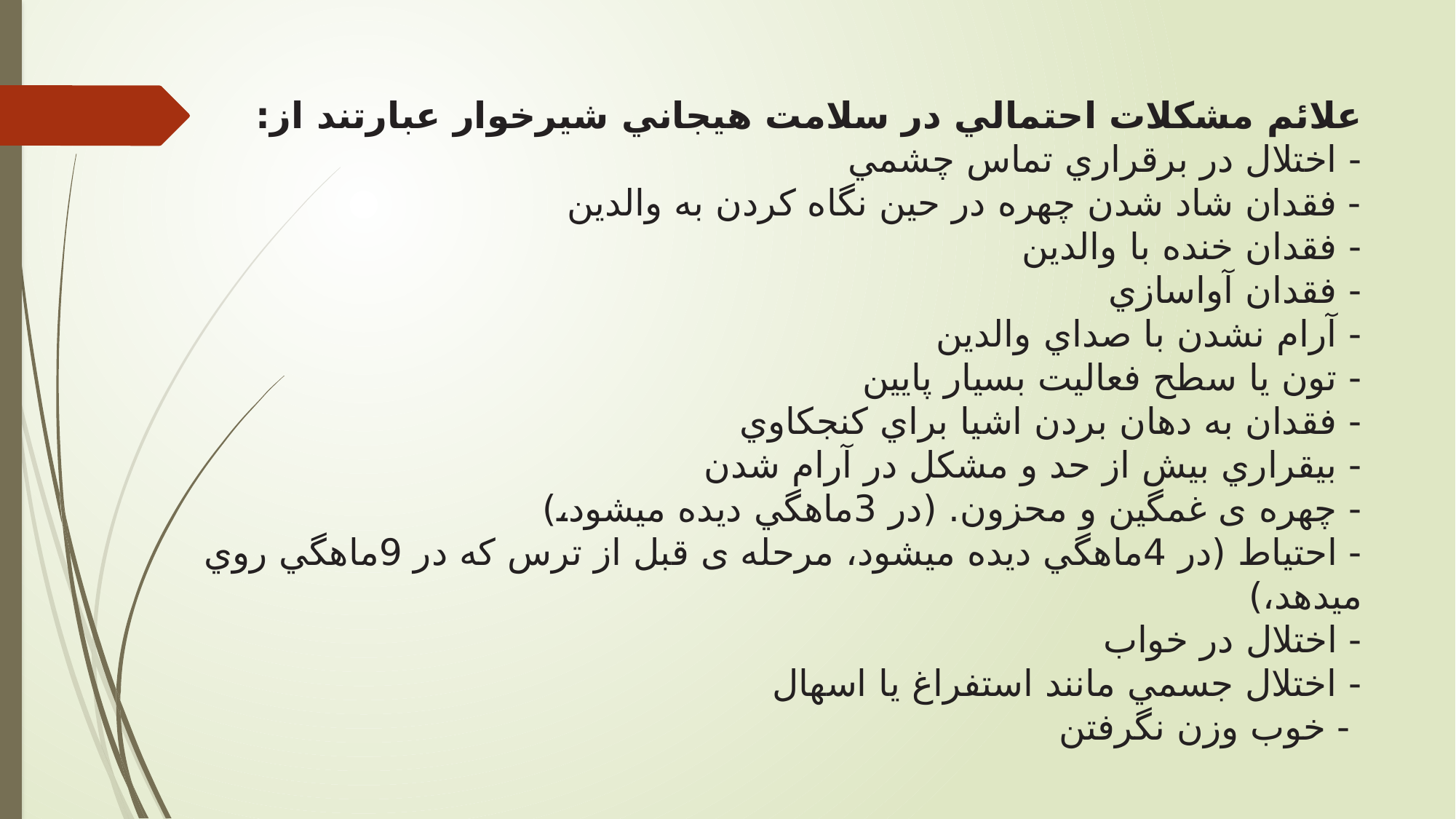

علائم مشکلات احتمالي در سلامت هیجاني شیرخوار عبارتند از:
- اختلال در برقراري تماس چشمي
- فقدان شاد شدن چهره در حین نگاه کردن به والدین
- فقدان خنده با والدین
- فقدان آواسازي
- آرام نشدن با صداي والدین
- تون یا سطح فعالیت بسیار پایین
- فقدان به دهان بردن اشیا براي کنجکاوي
- بيقراري بیش از حد و مشکل در آرام شدن
- چهره ی غمگین و محزون. (در 3ماهگي دیده ميشود،)
- احتیاط (در 4ماهگي دیده ميشود، مرحله ی قبل از ترس که در 9ماهگي روي ميدهد،)
- اختلال در خواب
- اختلال جسمي مانند استفراغ یا اسهال
- خوب وزن نگرفتن